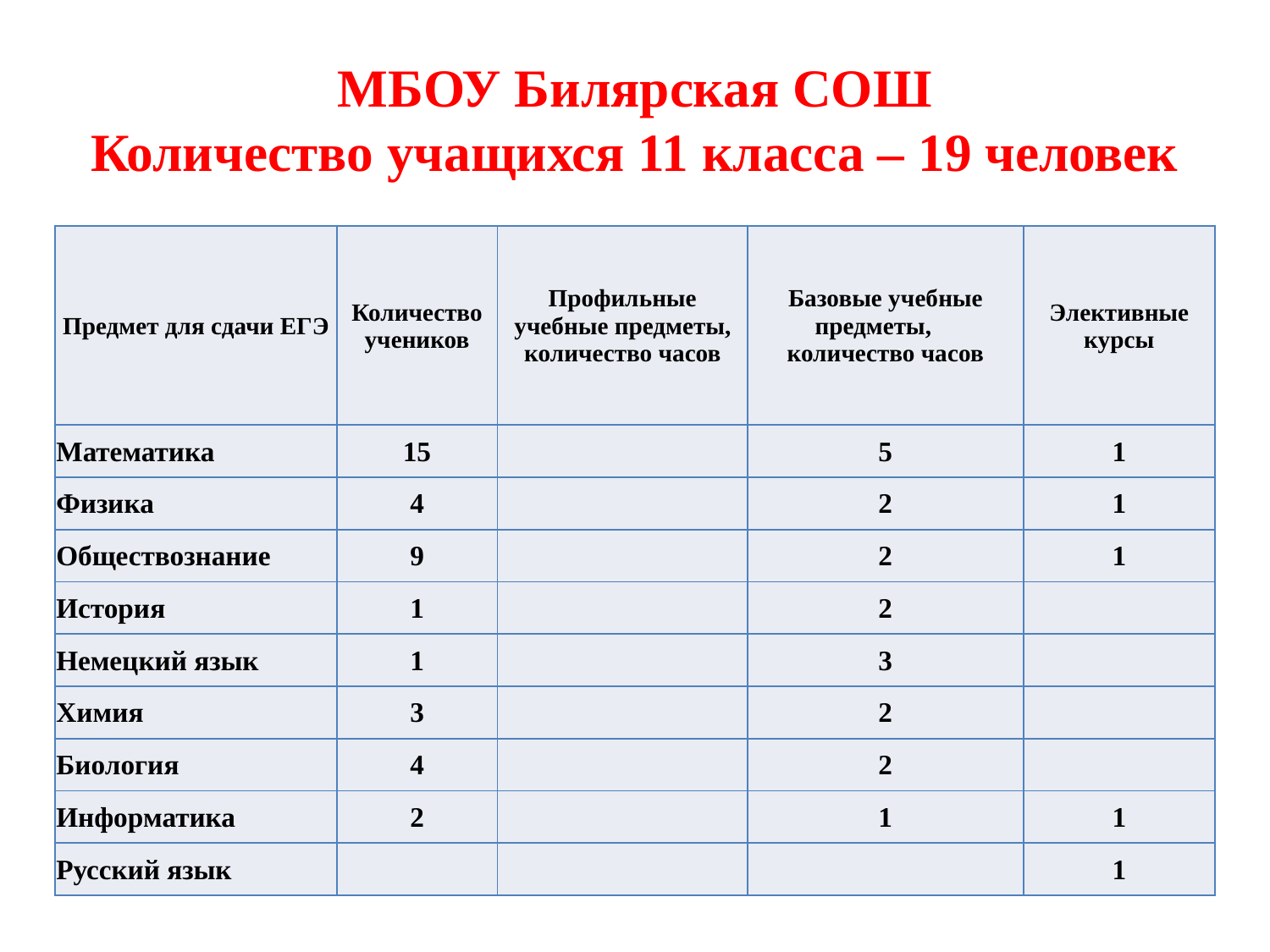

# МБОУ Билярская СОШ Количество учащихся 11 класса – 19 человек
| Предмет для сдачи ЕГЭ | Количество учеников | Профильные учебные предметы, количество часов | Базовые учебные предметы, количество часов | Элективные курсы |
| --- | --- | --- | --- | --- |
| Математика | 15 |  | 5 | 1 |
| Физика | 4 |  | 2 | 1 |
| Обществознание | 9 |  | 2 | 1 |
| История | 1 |  | 2 |  |
| Немецкий язык | 1 |  | 3 |  |
| Химия | 3 |  | 2 |  |
| Биология | 4 |  | 2 |  |
| Информатика | 2 |  | 1 | 1 |
| Русский язык |  |  |  | 1 |